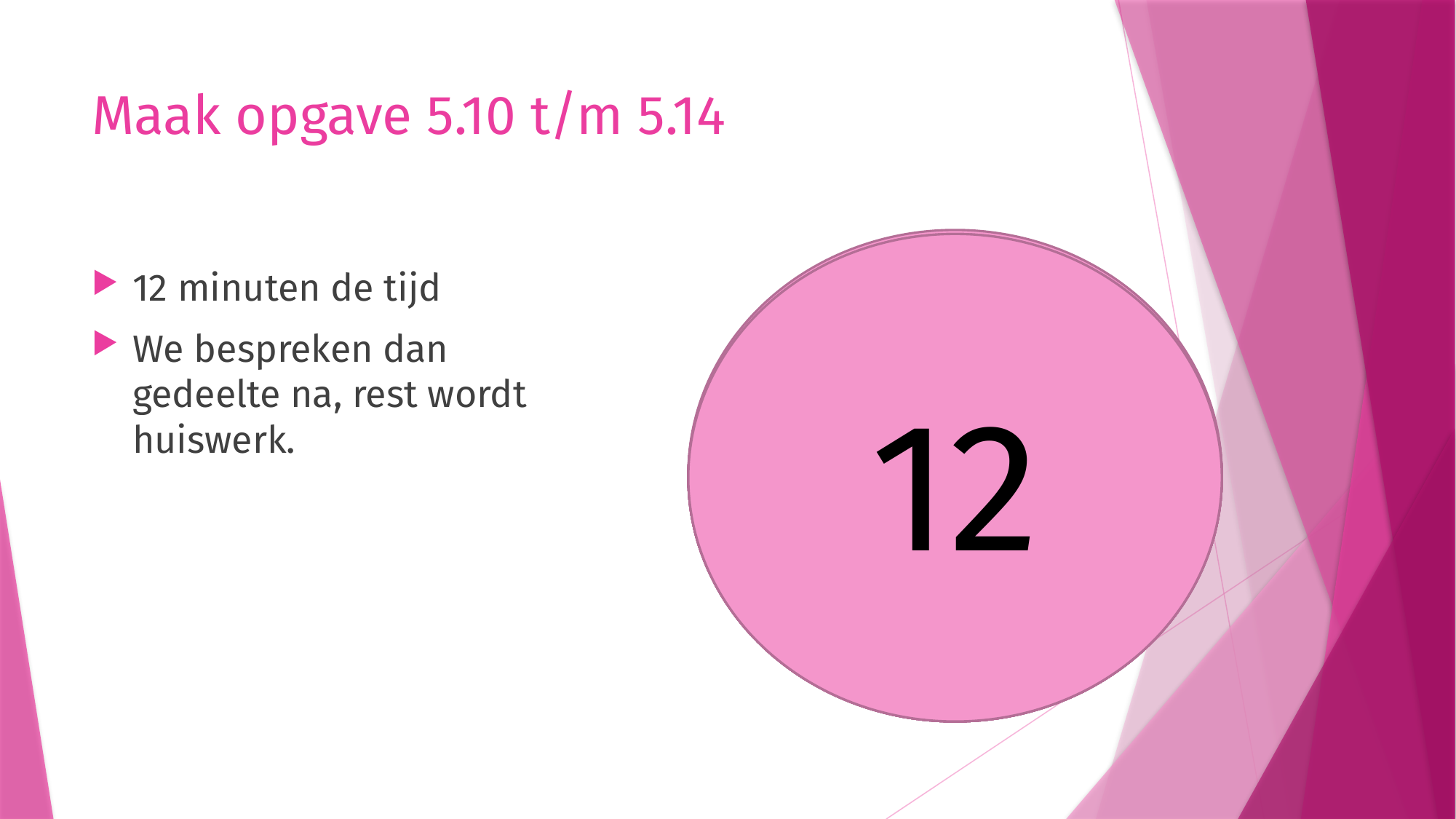

# Maak opgave 5.10 t/m 5.14
10
9
8
12
11
5
6
7
4
3
1
2
12 minuten de tijd
We bespreken dan gedeelte na, rest wordt huiswerk.